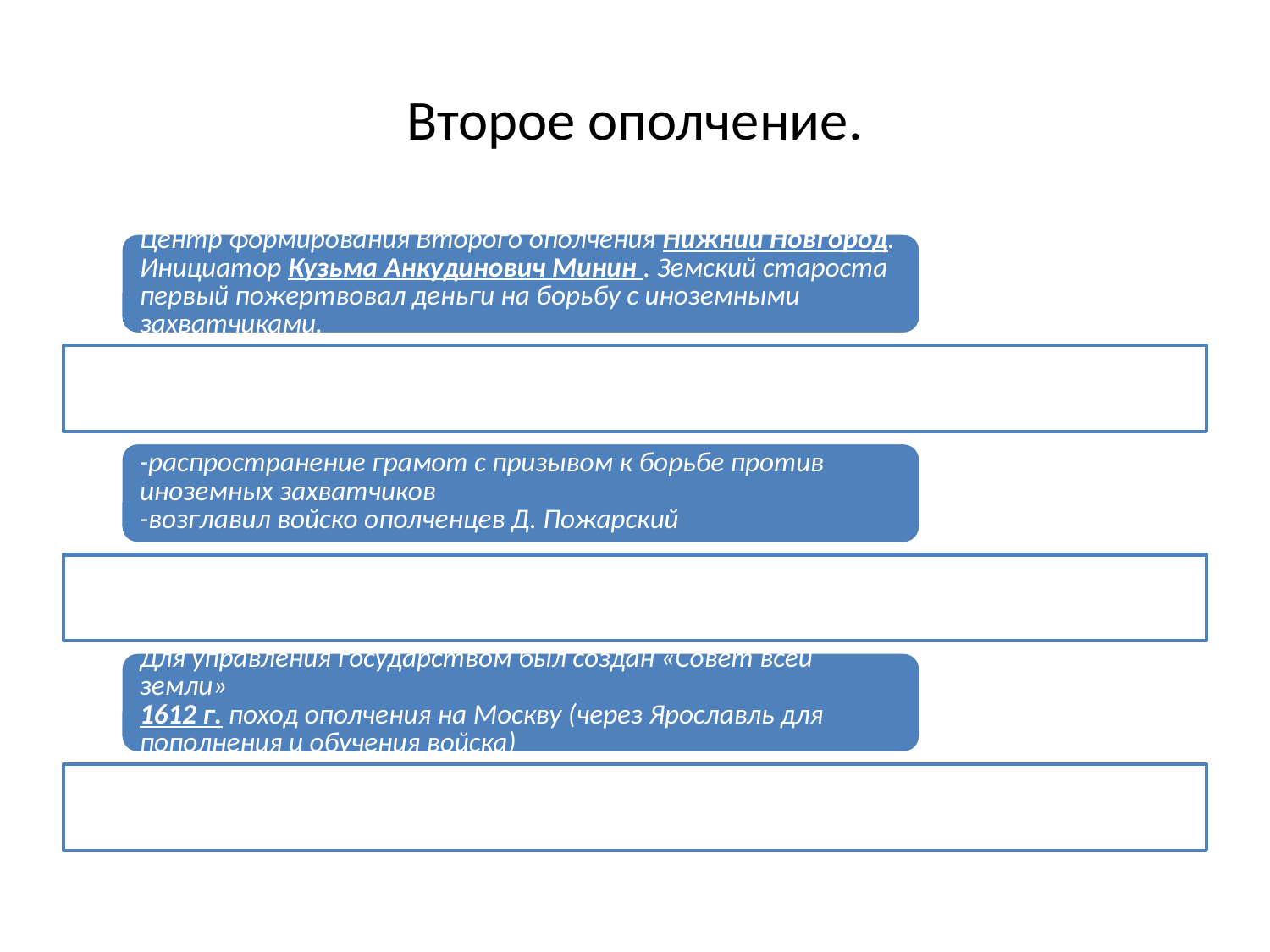

# Второе ополчение.
Центр формирования Второго ополчения Нижний Новгород.  Инициатор Кузьма Анкудинович Минин . Земский староста первый пожертвовал деньги на борьбу с иноземными захватчиками.
-распространение грамот с призывом к борьбе против иноземных захватчиков
-возглавил войско ополченцев Д. Пожарский
Для управления государством был создан «Совет всей земли»
1612 г. поход ополчения на Москву (через Ярославль для пополнения и обучения войска)